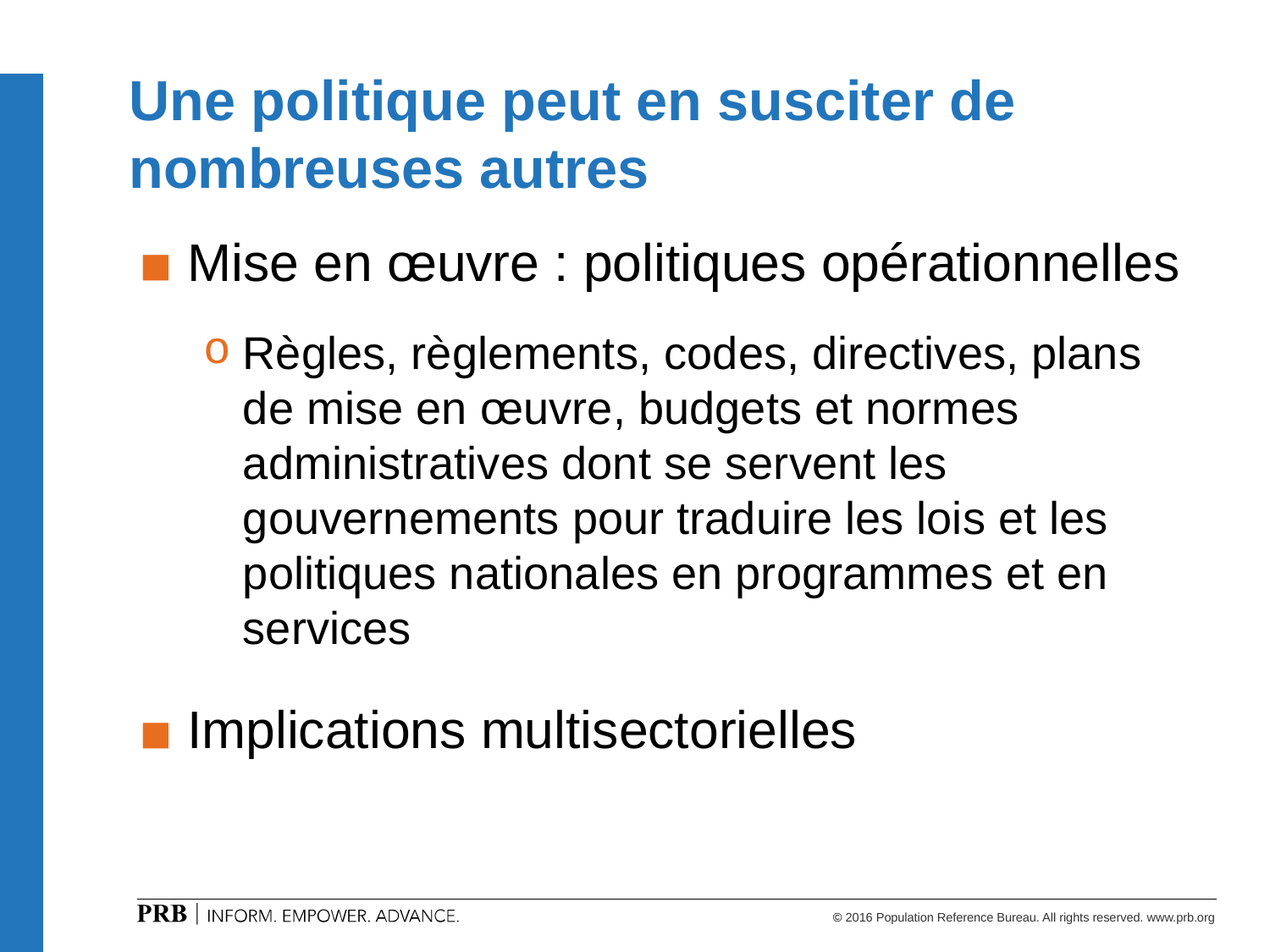

Une politique peut en susciter de nombreuses autres
Mise en œuvre : politiques opérationnelles
Règles, règlements, codes, directives, plans de mise en œuvre, budgets et normes administratives dont se servent les gouvernements pour traduire les lois et les politiques nationales en programmes et en services
Implications multisectorielles